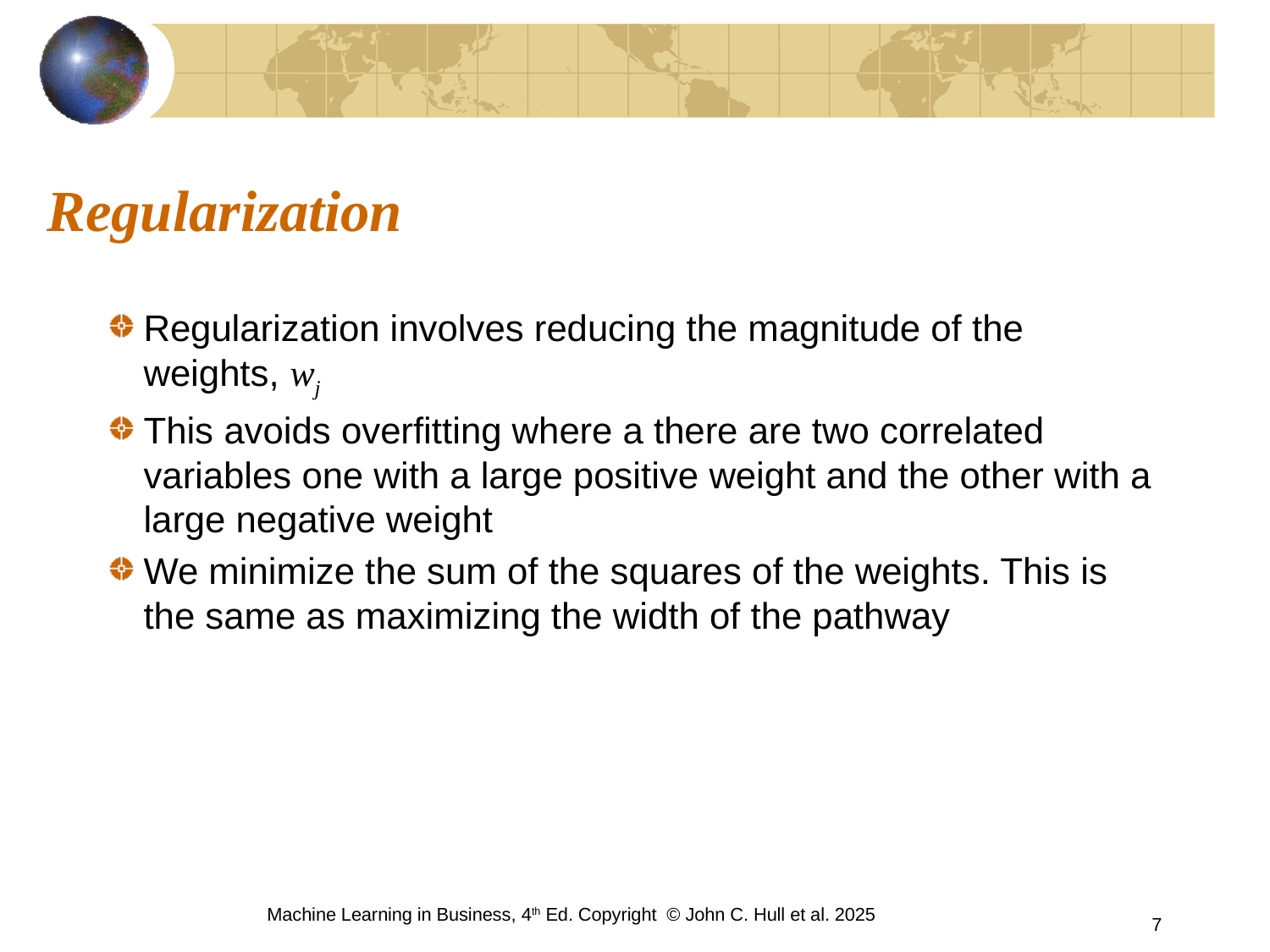

# Regularization
Regularization involves reducing the magnitude of the weights, wj
This avoids overfitting where a there are two correlated variables one with a large positive weight and the other with a large negative weight
We minimize the sum of the squares of the weights. This is the same as maximizing the width of the pathway
Machine Learning in Business, 4th Ed. Copyright  © John C. Hull et al. 2025
7